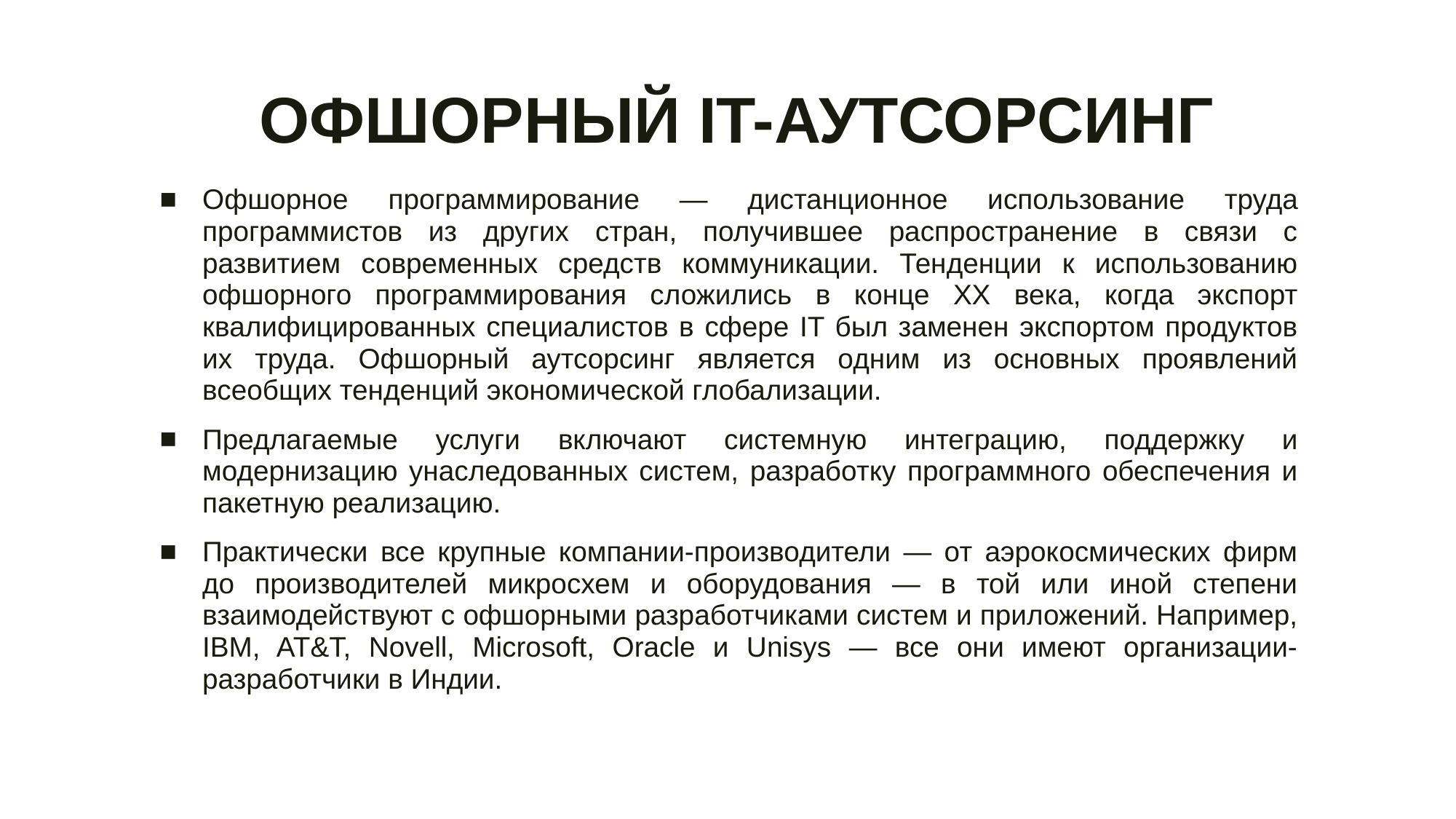

# ОФШОPНЫЙ IT-АУТСОPСИНГ
Офшорное программирование — дистанционное использование труда программистов из других стран, получившее распространение в связи с развитием современных средств коммуникации. Тенденции к использованию офшорного программирования сложились в конце XX века, когда экспорт квалифицированных специалистов в сфере IT был заменен экспортом продуктов их труда. Офшорный аутсорсинг является одним из основных проявлений всеобщих тенденций экономической глобализации.
Предлагаемые услуги включают системную интеграцию, поддержку и модернизацию унаследованных систем, разработку программного обеспечения и пакетную реализацию.
Практически все крупные компании-производители — от аэрокосмических фирм до производителей микросхем и оборудования — в той или иной степени взаимодействуют с офшорными разработчиками систем и приложений. Например, IBM, AT&T, Novell, Microsoft, Oracle и Unisys — все они имеют организации-разработчики в Индии.